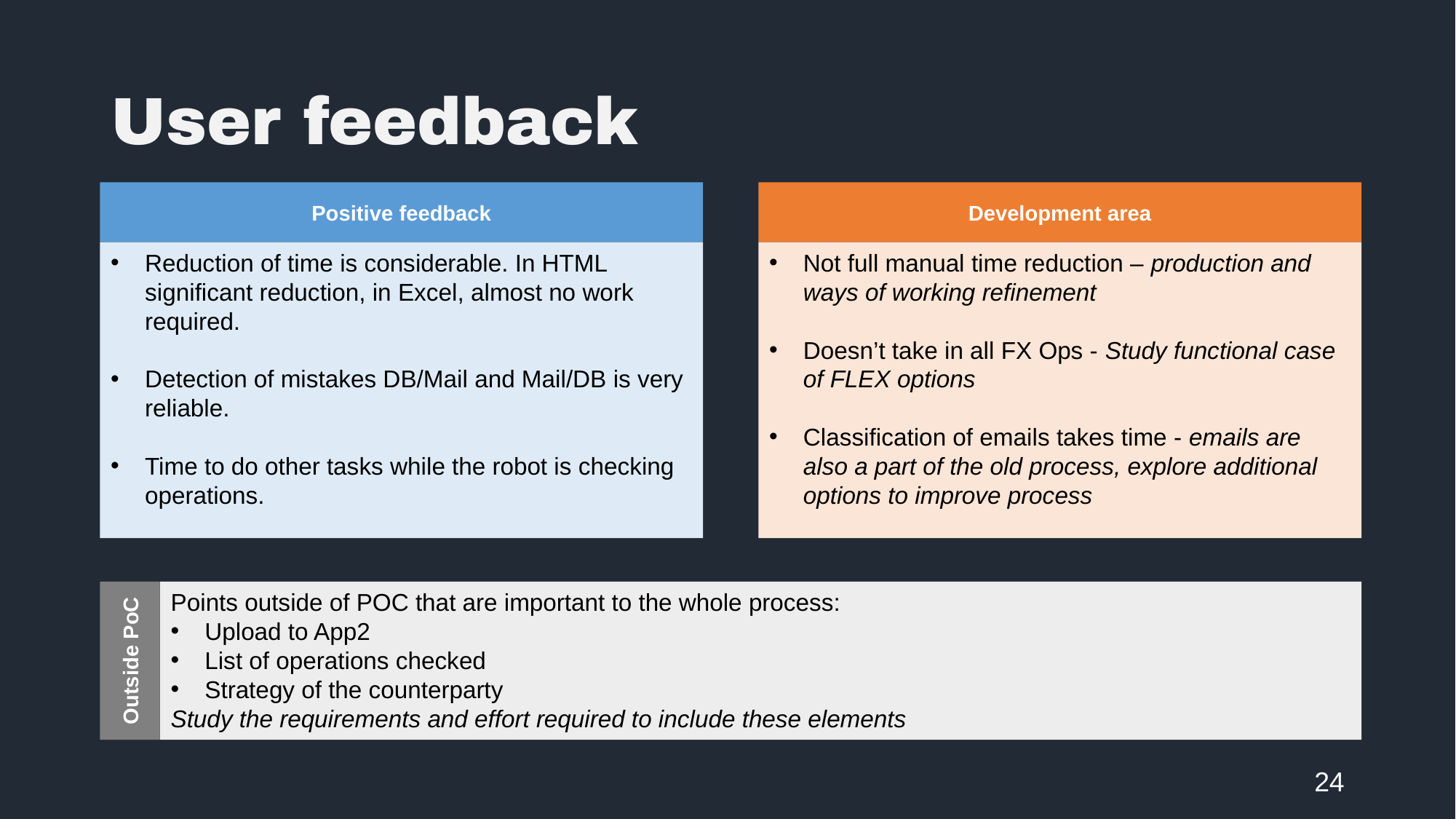

# User feedback
Positive feedback
Development area
Reduction of time is considerable. In HTML significant reduction, in Excel, almost no work required.

Detection of mistakes DB/Mail and Mail/DB is very reliable.

Time to do other tasks while the robot is checking operations.
Not full manual time reduction – production and ways of working refinement

Doesn’t take in all FX Ops - Study functional case of FLEX options

Classification of emails takes time - emails are also a part of the old process, explore additional options to improve process

Points outside of POC that are important to the whole process:
Upload to App2
List of operations checked
Strategy of the counterparty
Study the requirements and effort required to include these elements
Outside PoC
24